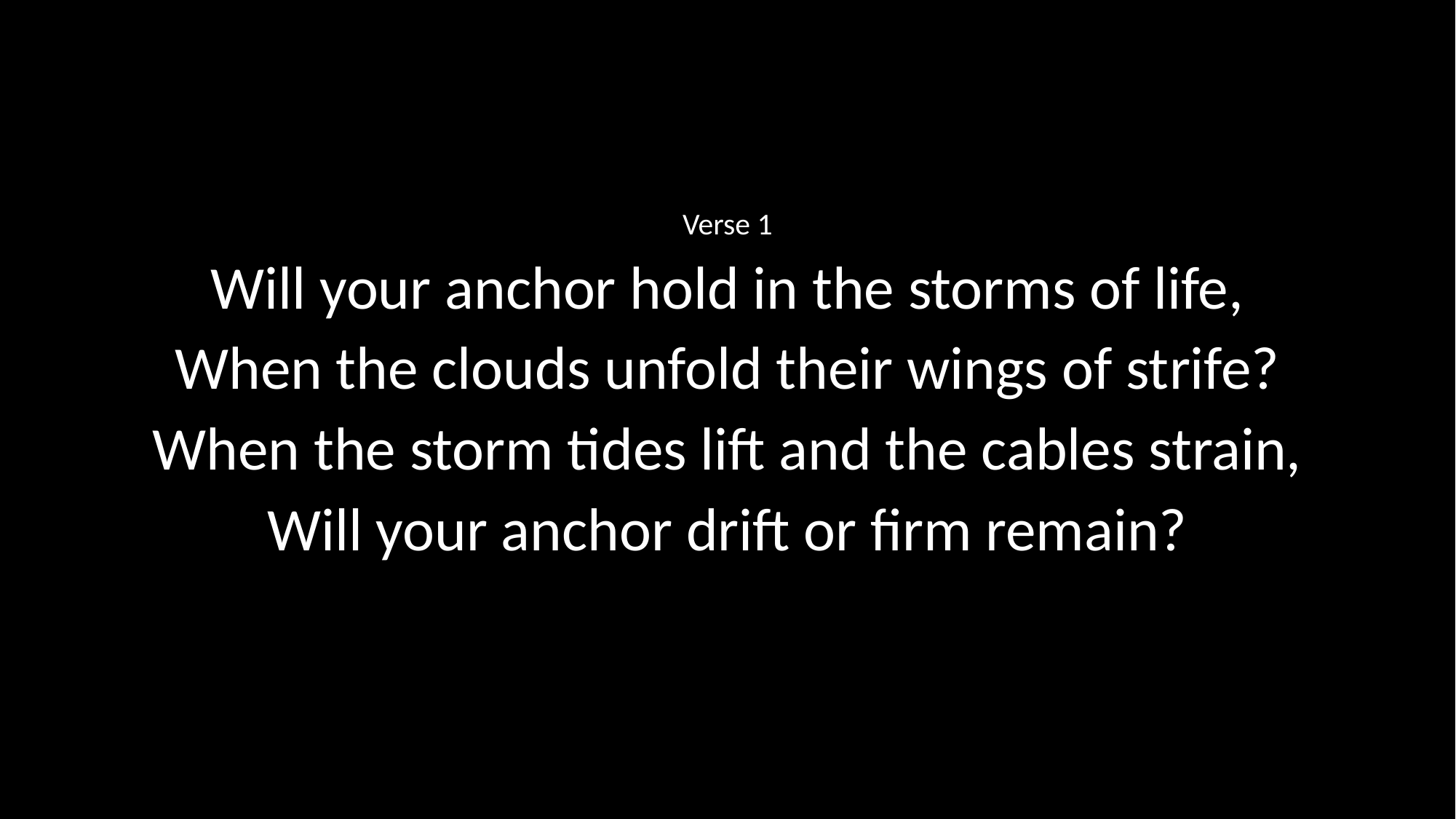

Verse 1
Will your anchor hold in the storms of life,
When the clouds unfold their wings of strife?
When the storm tides lift and the cables strain,
Will your anchor drift or firm remain?